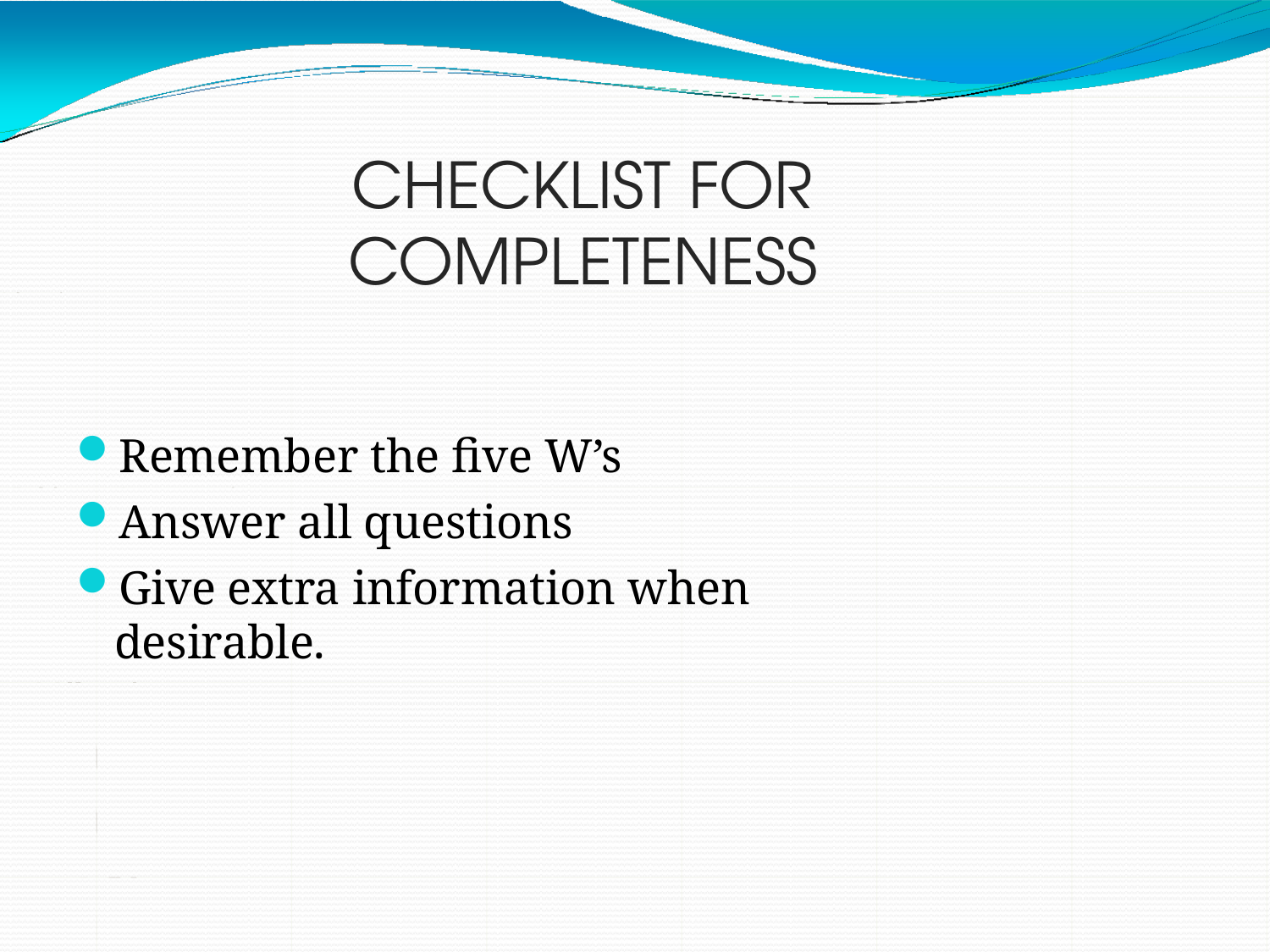

# CHECKLIST FOR  COMPLETENESS
Remember the five W’s
Answer all questions
Give extra information when desirable.